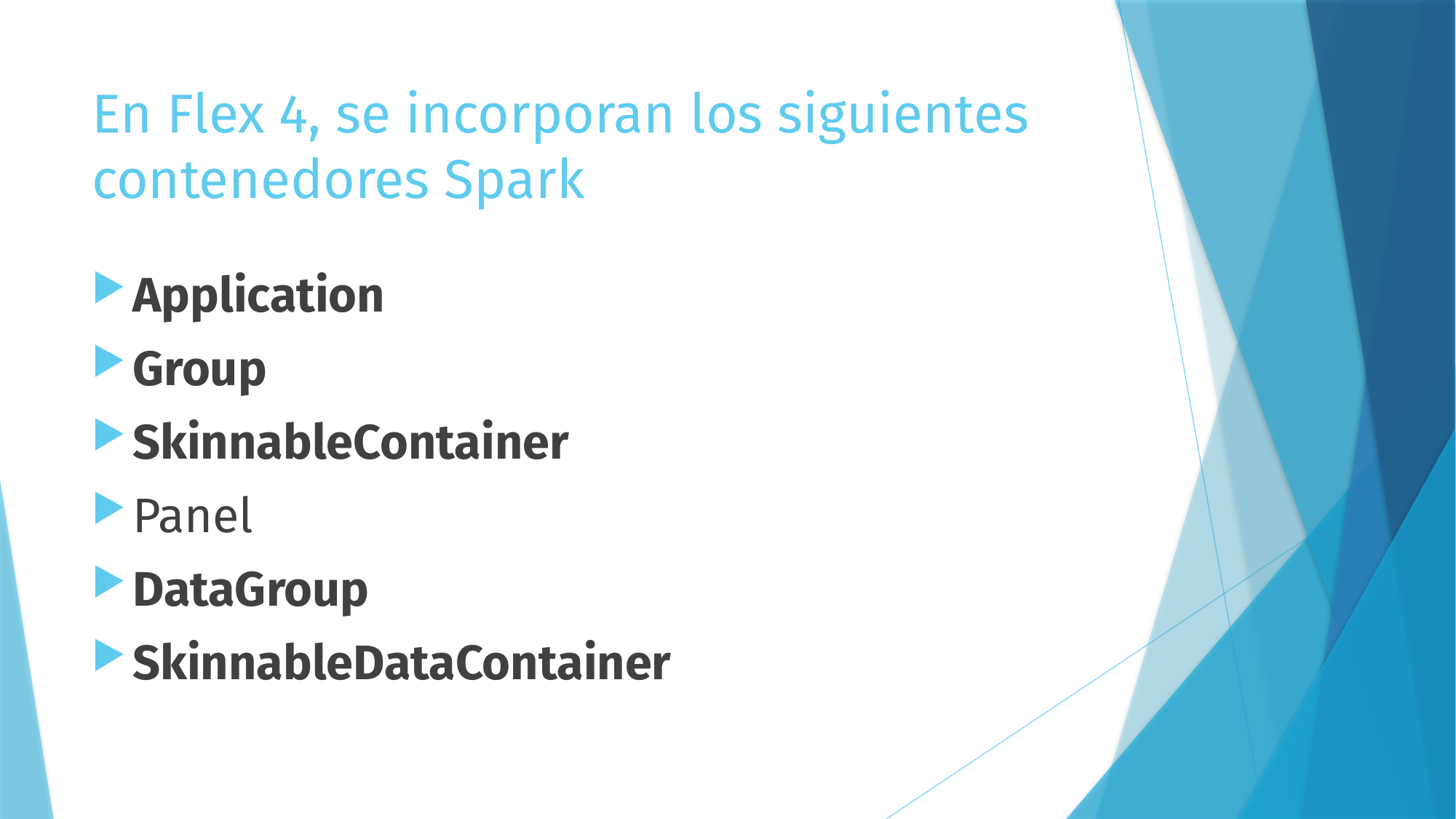

# En Flex 4, se incorporan los siguientes contenedores Spark
Application
Group
SkinnableContainer
Panel
DataGroup
SkinnableDataContainer